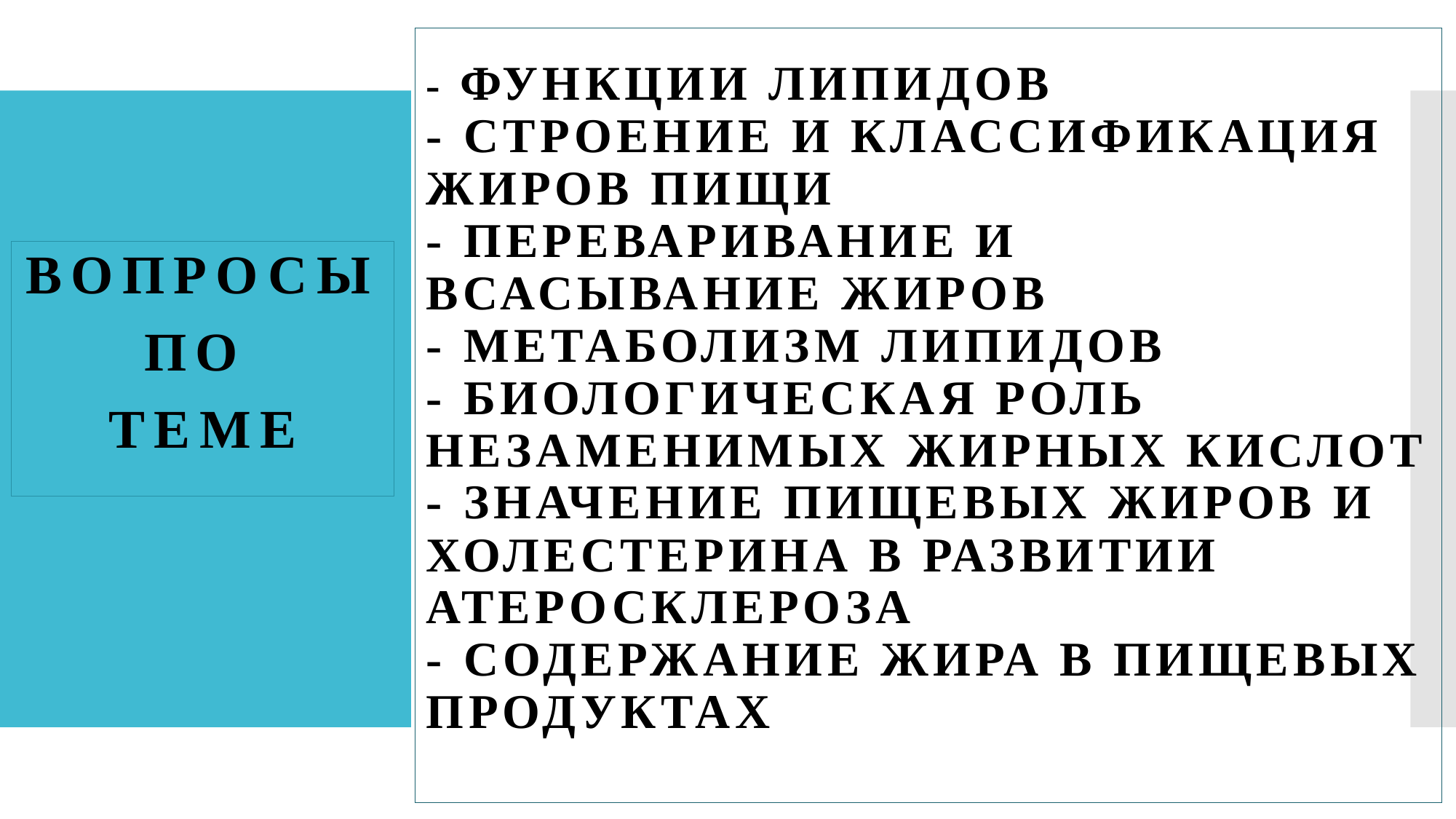

# - ФУНКЦИИ ЛИПИДОВ - СТРОЕНИЕ И КЛАССИФИКАЦИЯ ЖИРОВ ПИЩИ - ПЕРЕВАРИВАНИЕ И ВСАСЫВАНИЕ ЖИРОВ - МЕТАБОЛИЗМ ЛИПИДОВ - БИОЛОГИЧЕСКАЯ РОЛЬ НЕЗАМЕНИМЫХ ЖИРНЫХ КИСЛОТ - ЗНАЧЕНИЕ ПИЩЕВЫХ ЖИРОВ И ХОЛЕСТЕРИНА В РАЗВИТИИ АТЕРОСКЛЕРОЗА - СОДЕРЖАНИЕ ЖИРА В ПИЩЕВЫХ ПРОДУКТАХ
ВОПРОСЫ
ПО
ТЕМЕ